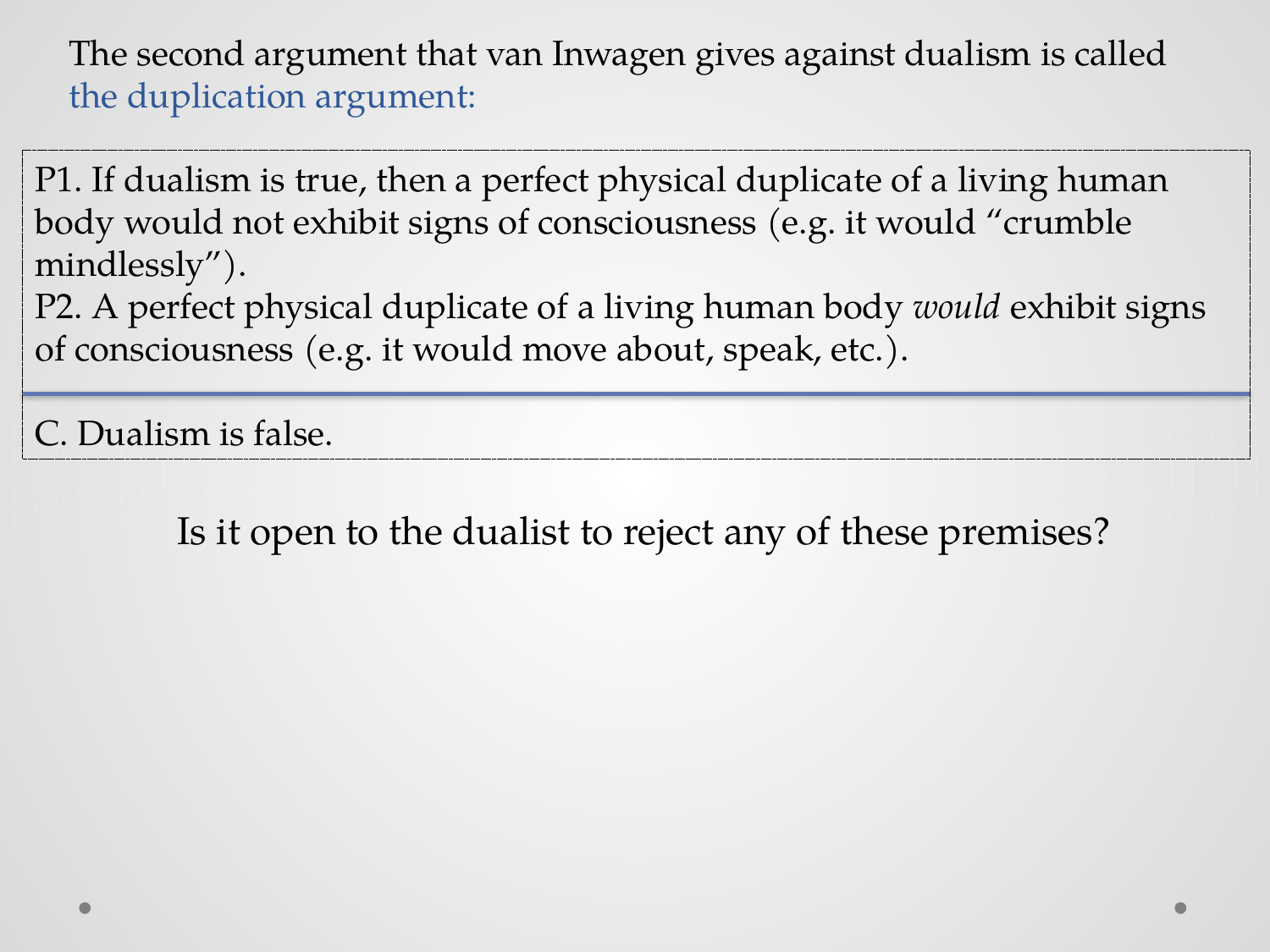

The second argument that van Inwagen gives against dualism is called
the duplication argument:
P1. If dualism is true, then a perfect physical duplicate of a living human body would not exhibit signs of consciousness (e.g. it would “crumble mindlessly”).
P2. A perfect physical duplicate of a living human body would exhibit signs of consciousness (e.g. it would move about, speak, etc.).

C. Dualism is false.
Is it open to the dualist to reject any of these premises?